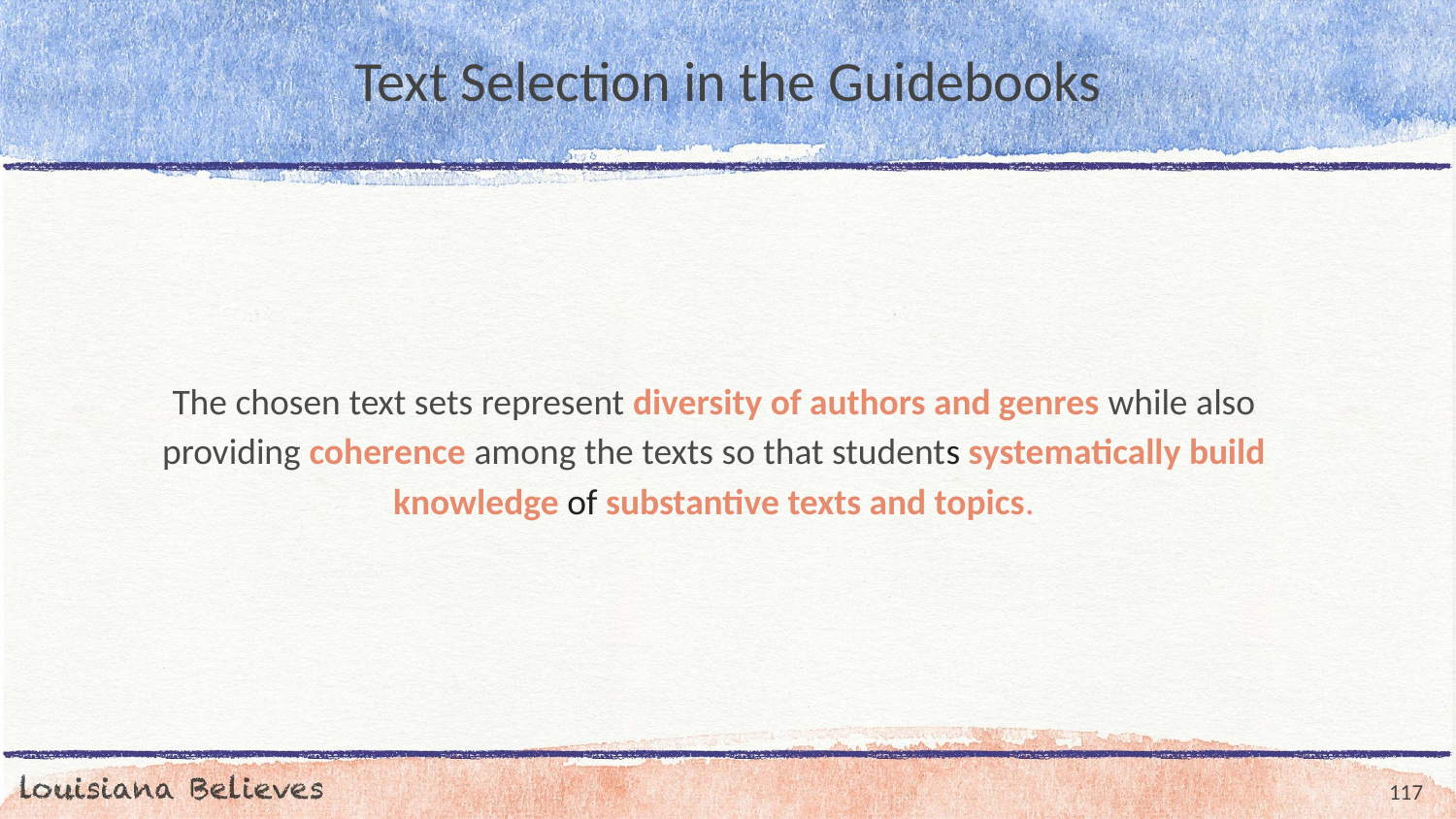

# Text Selection in the Guidebooks
The chosen text sets represent diversity of authors and genres while also providing coherence among the texts so that students systematically build knowledge of substantive texts and topics.